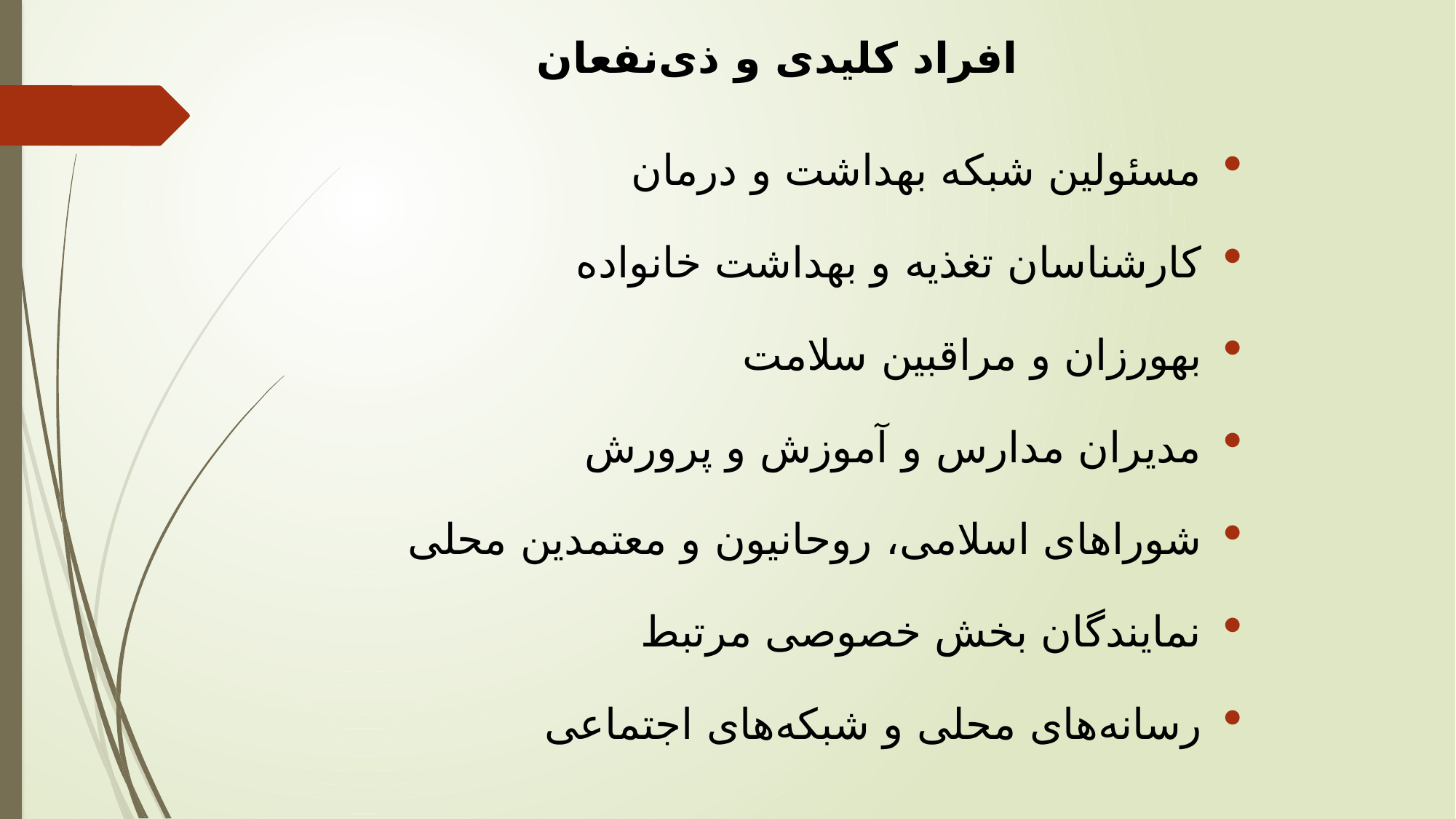

# افراد کلیدی و ذی‌نفعان
مسئولین شبکه بهداشت و درمان
کارشناسان تغذیه و بهداشت خانواده
بهورزان و مراقبین سلامت
مدیران مدارس و آموزش و پرورش
شوراهای اسلامی، روحانیون و معتمدین محلی
نمایندگان بخش خصوصی مرتبط
رسانه‌های محلی و شبکه‌های اجتماعی